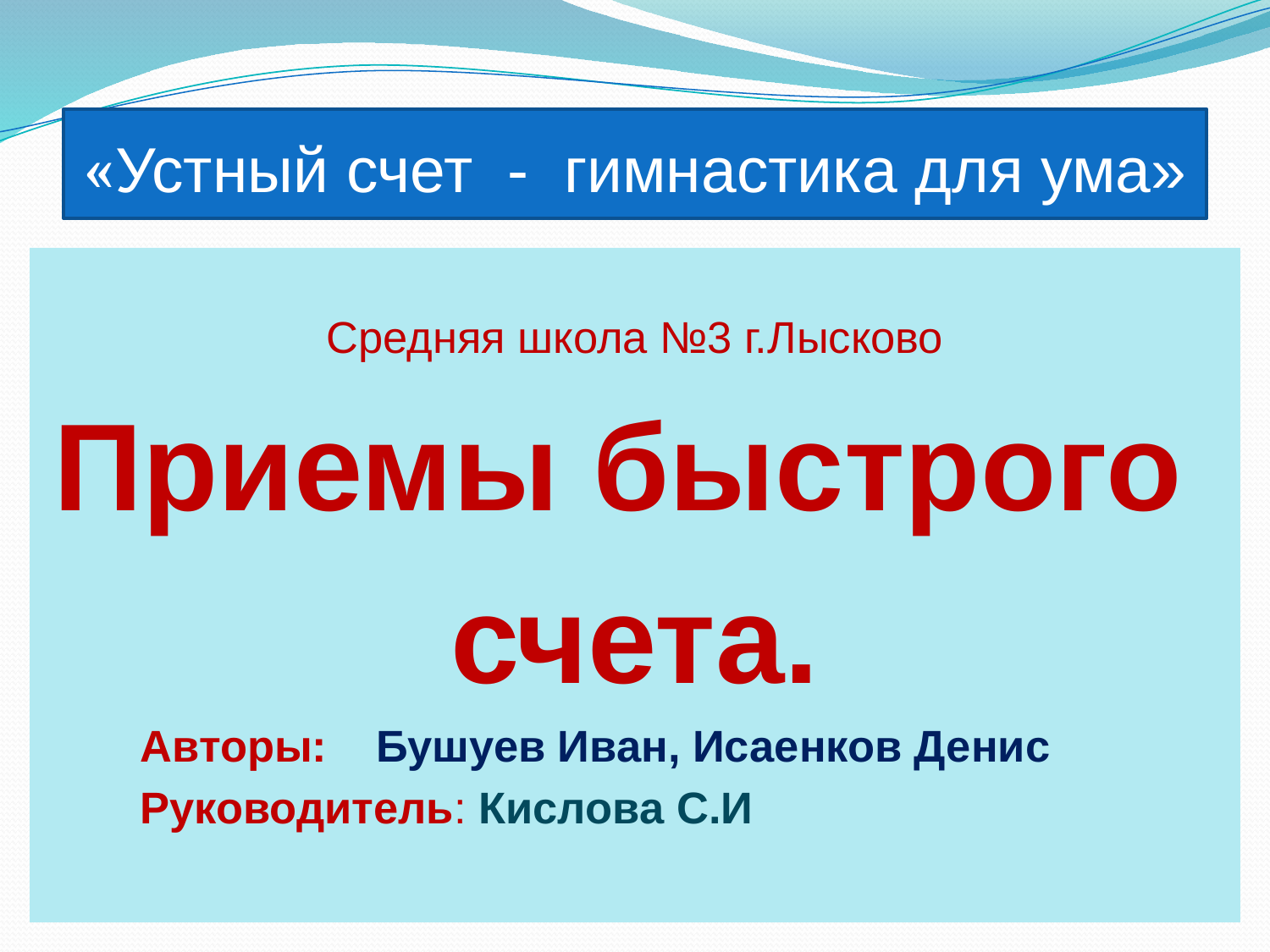

# «Устный счет  -  гимнастика для ума»

Средняя школа №3 г.Лысково
Приемы быстрого
счета.
        Авторы:    Бушуев Иван, Исаенков Денис
        Руководитель: Кислова С.И